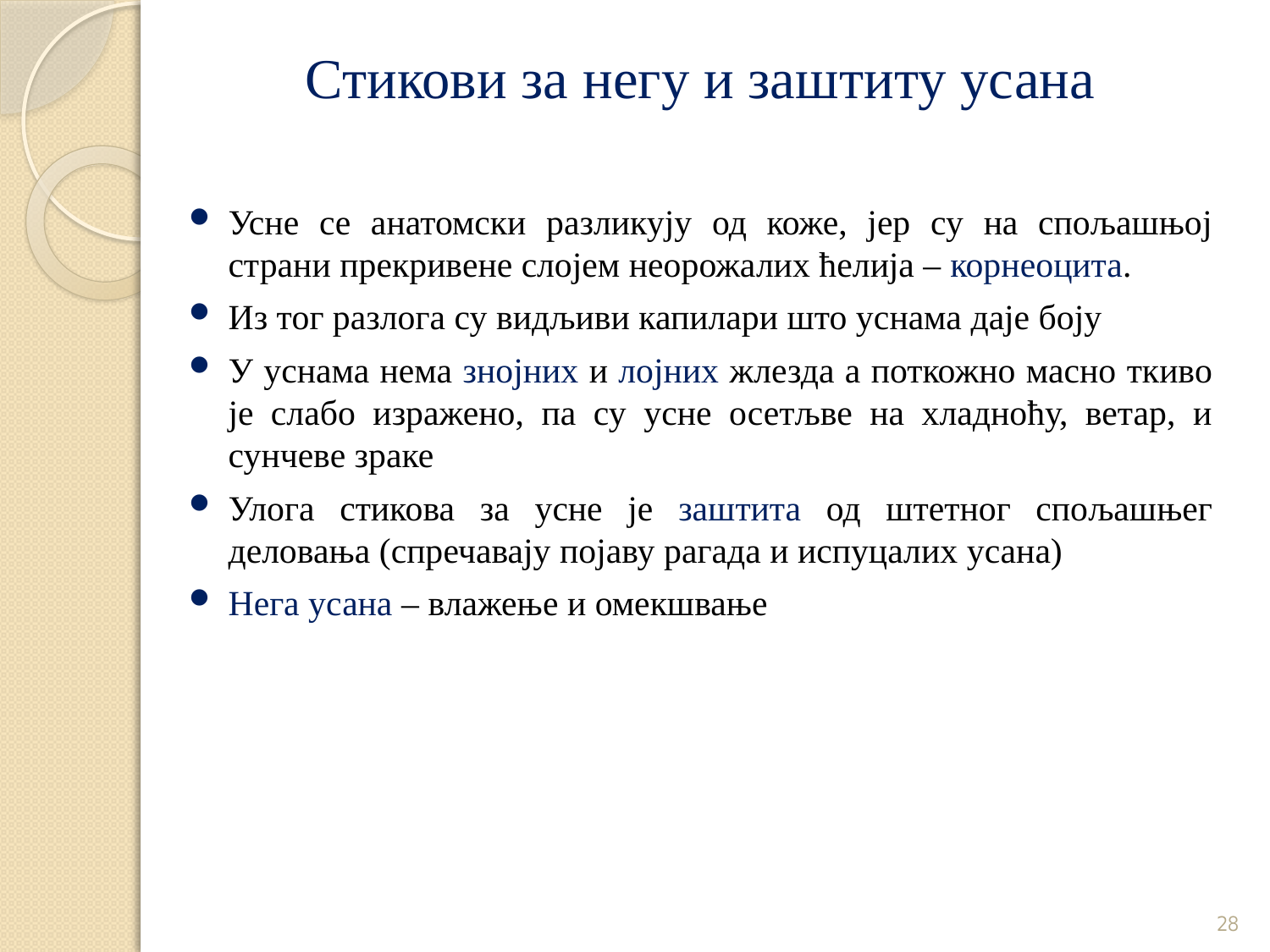

Стикови за негу и заштиту усана

Усне се анатомски разликују од коже, јер су на спољашњој страни прекривене слојем неорожалих ћелија – корнеоцита.
Из тог разлога су видљиви капилари што уснама даје боју
У уснама нема знојних и лојних жлезда а поткожно масно ткиво је слабо изражено, па су усне осетљве на хладноћу, ветар, и сунчеве зраке
Улога стикова за усне је заштита од штетног спољашњег деловања (спречавају појаву рагада и испуцалих усана)
Нега усана – влажење и омекшвање

28